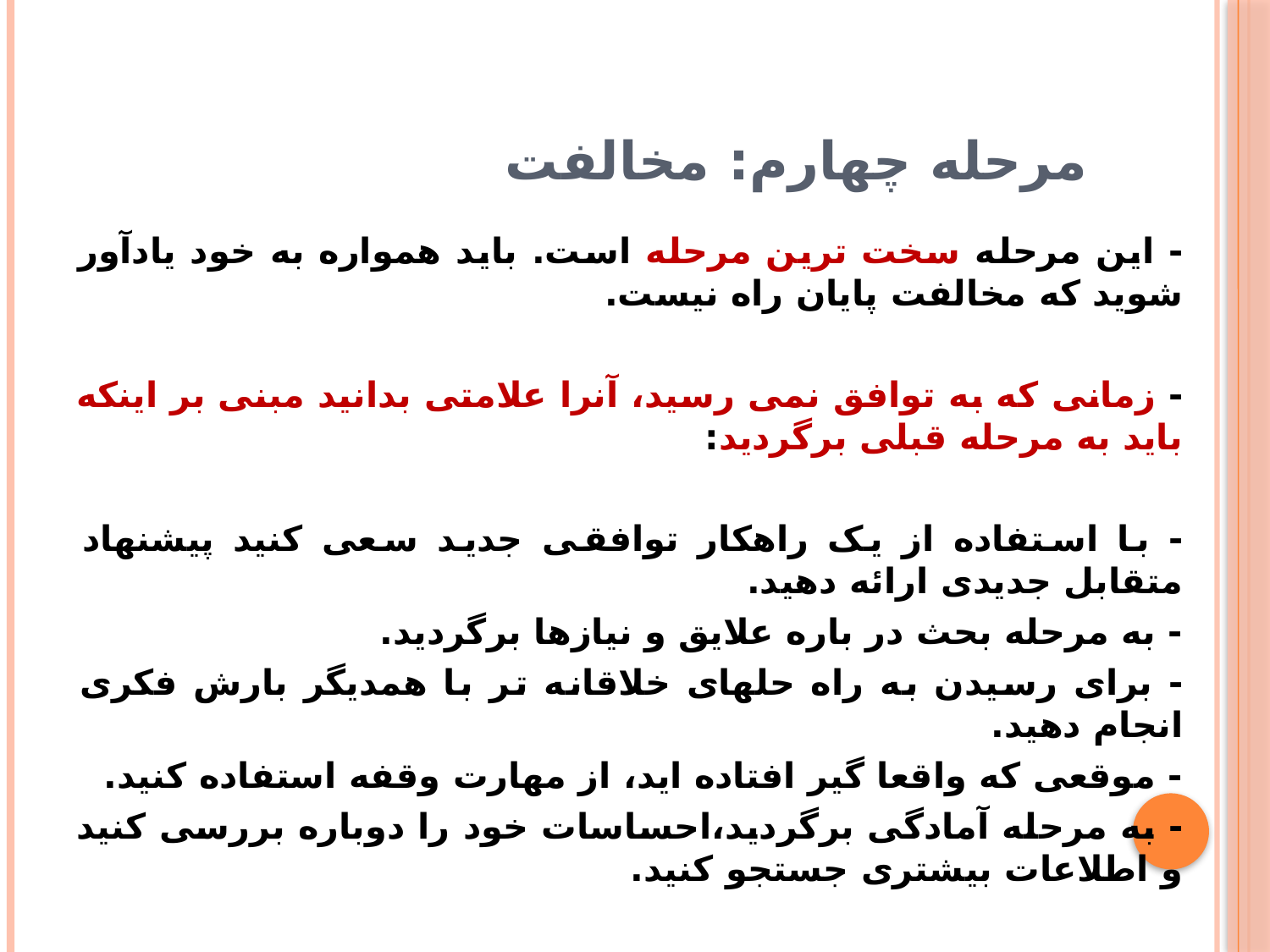

# مرحله چهارم: مخالفت
- این مرحله سخت ترین مرحله است. باید همواره به خود یادآور شوید که مخالفت پایان راه نیست.

- زمانی که به توافق نمی رسید، آنرا علامتی بدانید مبنی بر اینکه باید به مرحله قبلی برگردید:

- با استفاده از یک راهکار توافقی جدید سعی کنید پیشنهاد متقابل جدیدی ارائه دهید.
- به مرحله بحث در باره علایق و نیازها برگردید.
- برای رسیدن به راه حلهای خلاقانه تر با همدیگر بارش فکری انجام دهید.
- موقعی که واقعا گیر افتاده اید، از مهارت وقفه استفاده کنید.
- به مرحله آمادگی برگردید،احساسات خود را دوباره بررسی کنید و اطلاعات بیشتری جستجو کنید.